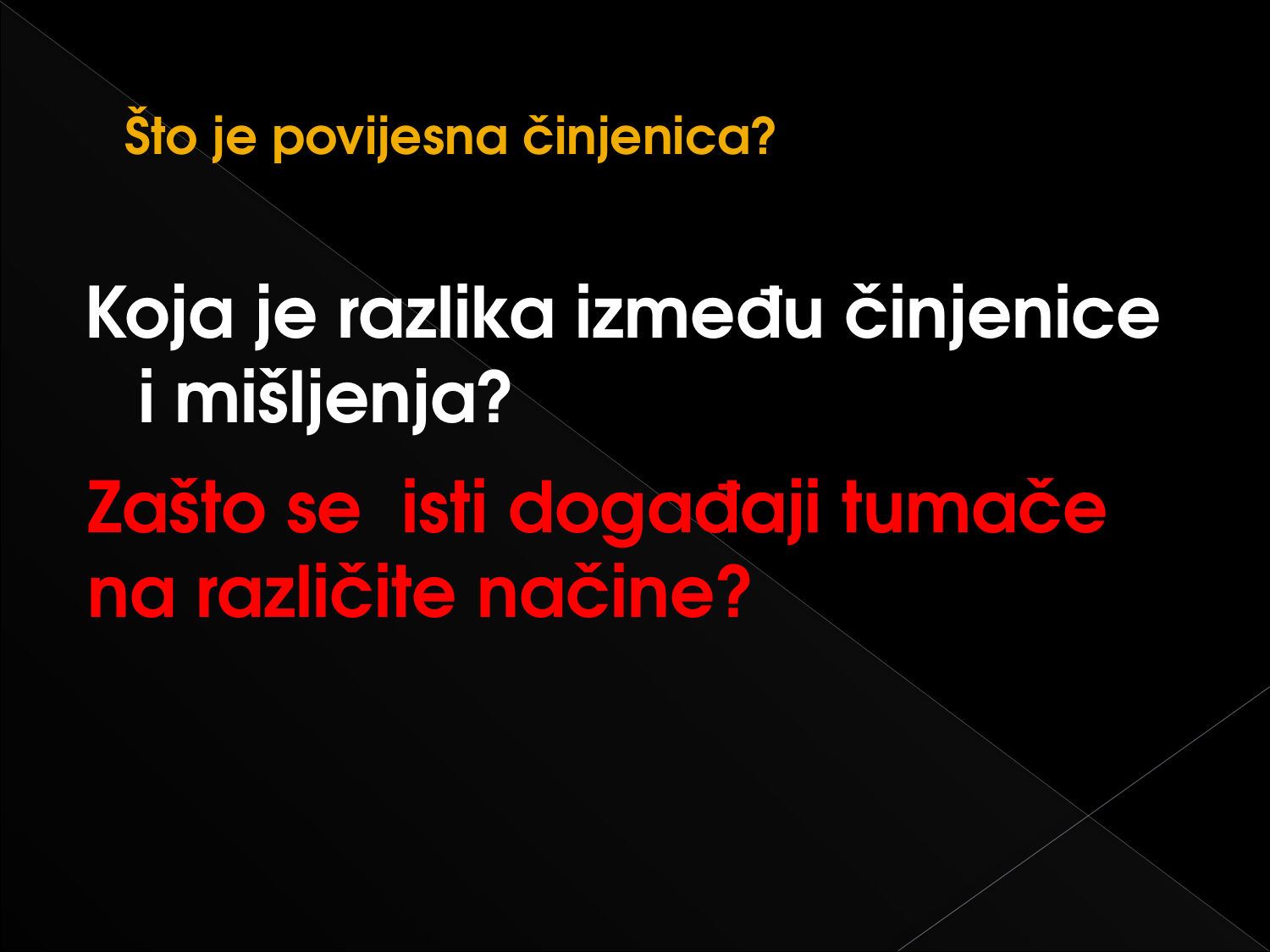

# Što je povijesna činjenica?
Koja je razlika između činjenice i mišljenja?

Zašto se  isti događaji tumače na različite načine?